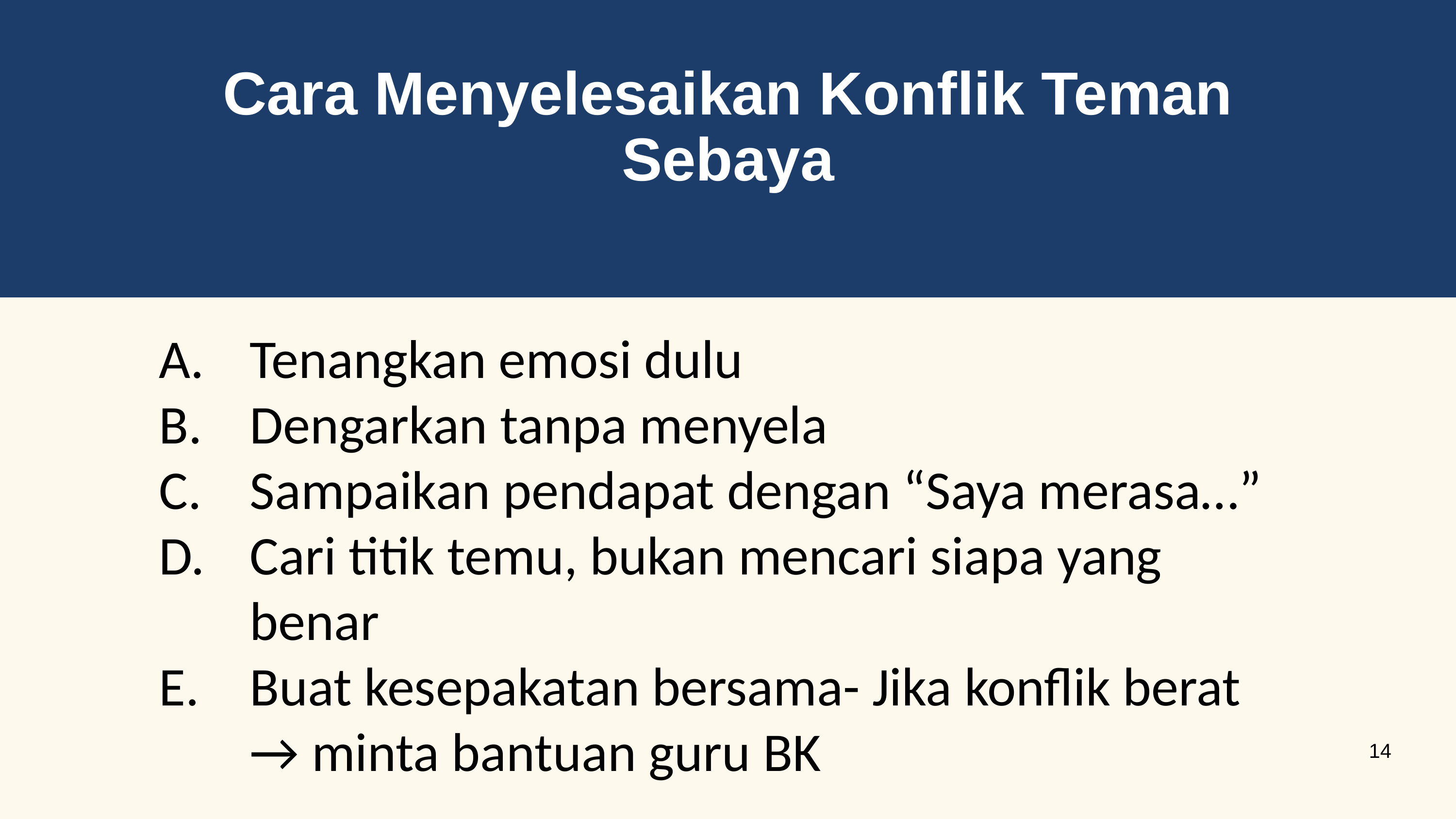

Cara Menyelesaikan Konflik Teman Sebaya
Tenangkan emosi dulu
⁠Dengarkan tanpa menyela
Sampaikan pendapat dengan “Saya merasa…”
⁠Cari titik temu, bukan mencari siapa yang benar
Buat kesepakatan bersama- ⁠Jika konflik berat → minta bantuan guru BK
14